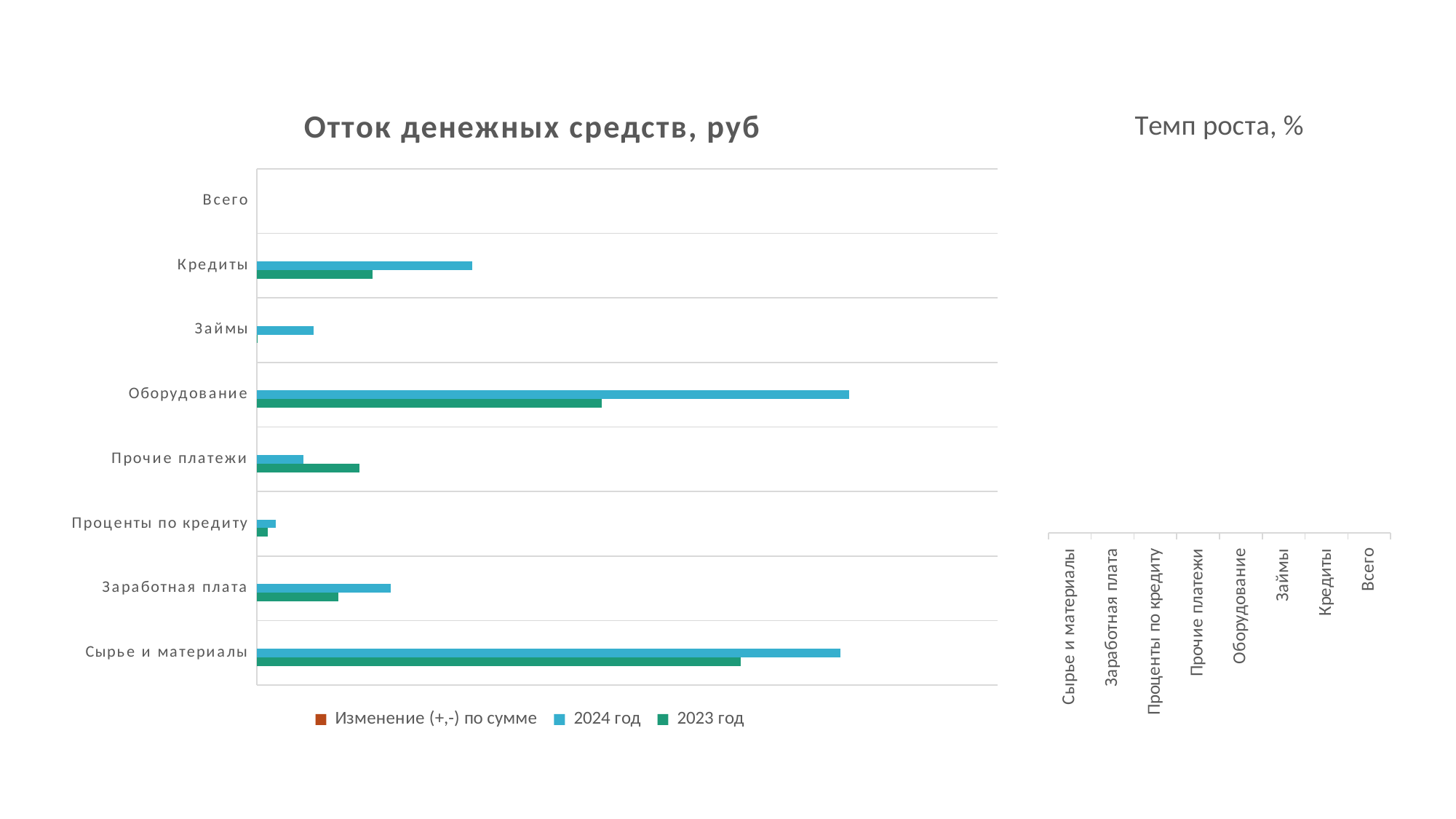

### Chart: Отток денежных средств, руб

| Category |  2023 год  |  2024 год  |  Изменение (+,-) по сумме  |
|---|---|---|---|
|  Сырье и материалы  | 163250000.0 | 196858000.0 | None |
|  Заработная плата  | 27508000.0 | 45262000.0 | None |
|  Проценты по кредиту  | 3669000.0 | 6388000.0 | None |
|  Прочие платежи  | 34522000.0 | 15560000.0 | None |
|  Оборудование  | 116475000.0 | 199908000.0 | None |
|  Займы  | 250000.0 | 19211000.0 | None |
|  Кредиты  | 39055000.0 | 72667000.0 | None |
|  Всего  | None | None | None |

### Chart:

| Category |  Темп роста, %  |
|---|---|
|  Сырье и материалы  | None |
|  Заработная плата  | None |
|  Проценты по кредиту  | None |
|  Прочие платежи  | None |
|  Оборудование  | None |
|  Займы  | None |
|  Кредиты  | None |
|  Всего  | None |